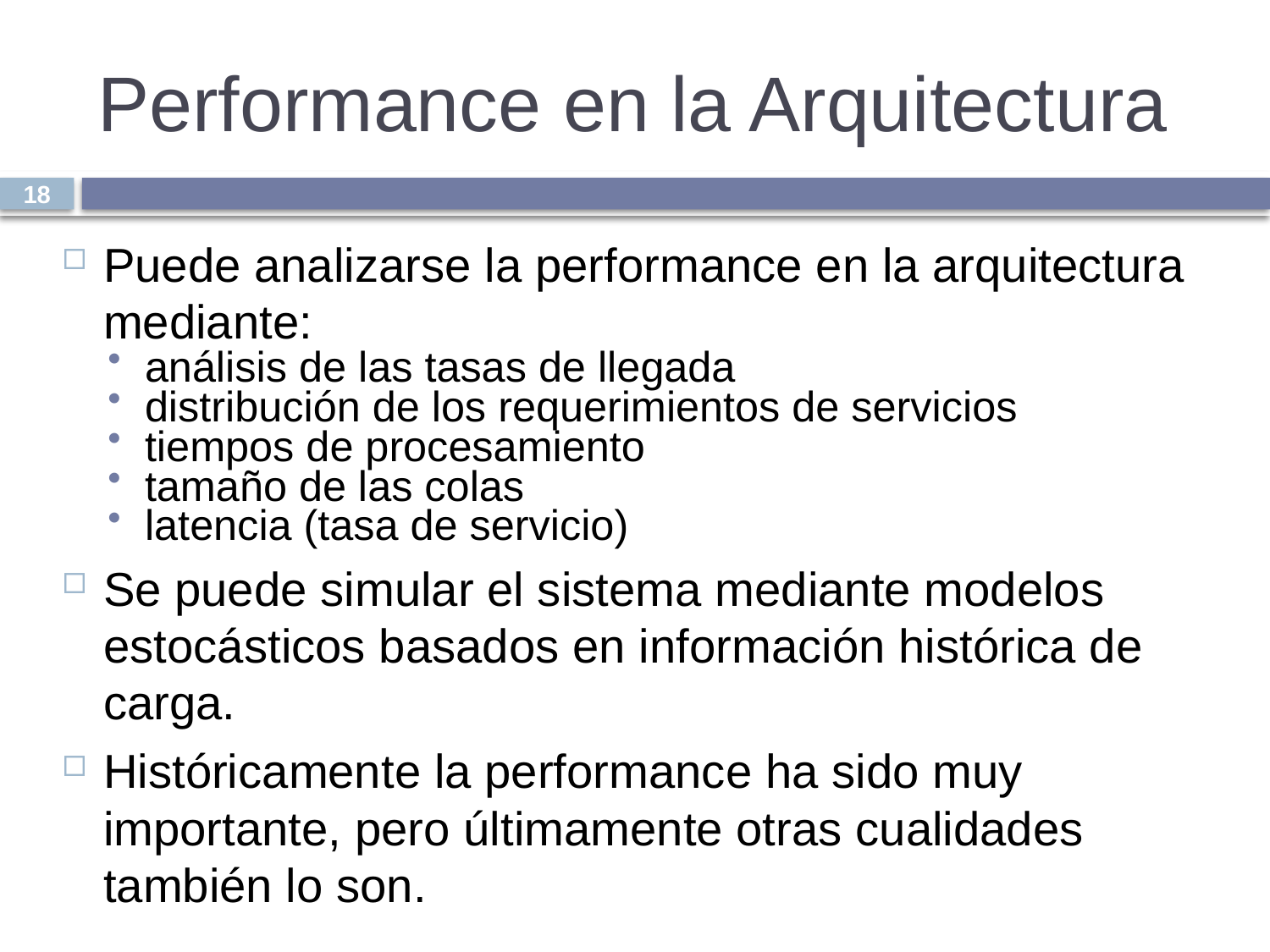

# Performance en la Arquitectura
18
Puede analizarse la performance en la arquitectura mediante:
análisis de las tasas de llegada
distribución de los requerimientos de servicios
tiempos de procesamiento
tamaño de las colas
latencia (tasa de servicio)
Se puede simular el sistema mediante modelos estocásticos basados en información histórica de carga.
Históricamente la performance ha sido muy importante, pero últimamente otras cualidades también lo son.